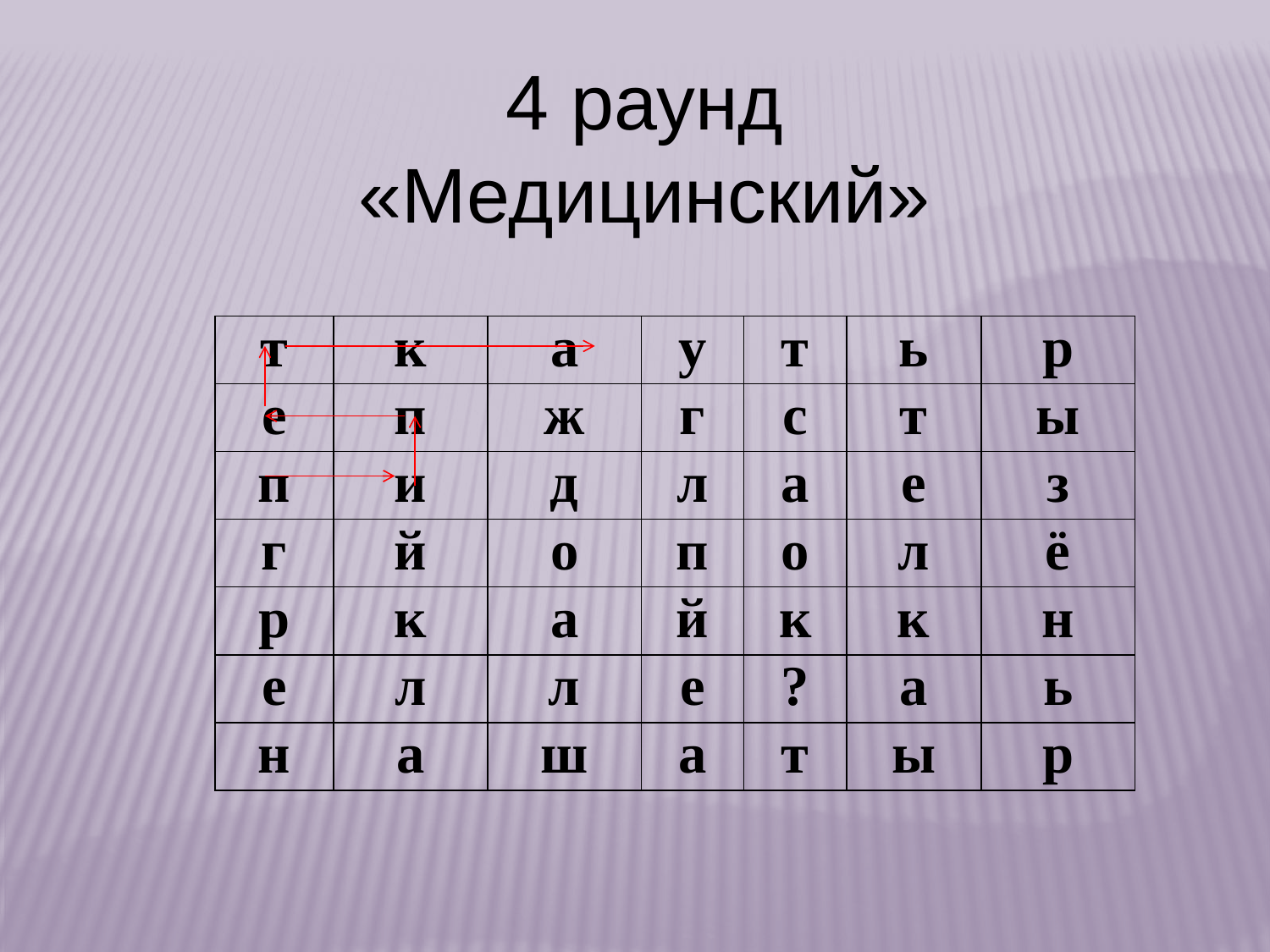

4 раунд
«Медицинский»
| т | к | а | у | т | ь | р |
| --- | --- | --- | --- | --- | --- | --- |
| е | п | ж | г | с | т | ы |
| п | и | д | л | а | е | з |
| г | й | о | п | о | л | ё |
| р | к | а | й | к | к | н |
| е | л | л | е | ? | а | ь |
| н | а | ш | а | т | ы | р |